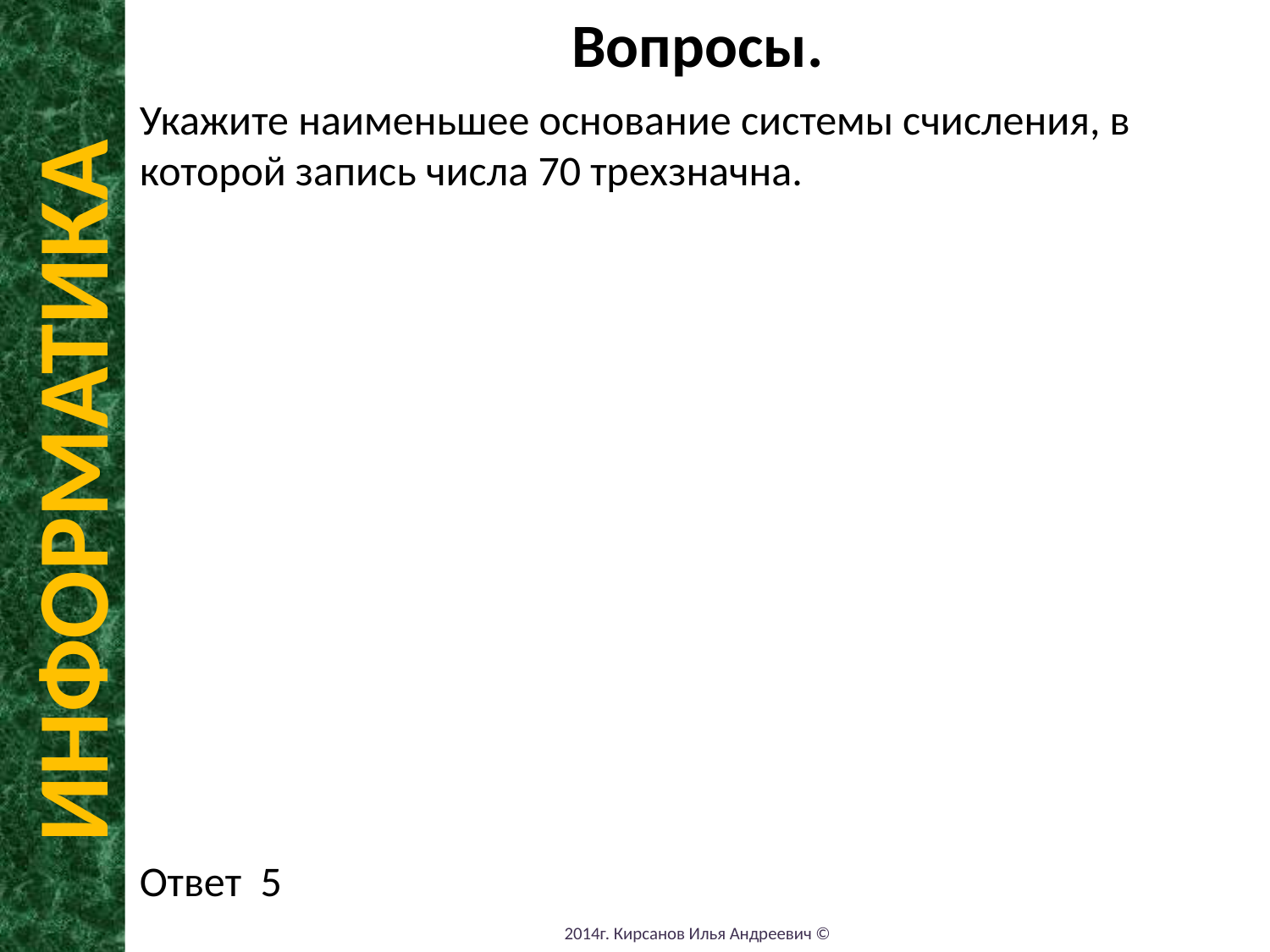

Вопросы.

Укажите наименьшее основание системы счисления, в которой запись числа 70 трехзначна.

Ответ  5

ИНФОРМАТИКА
2014г. Кирсанов Илья Андреевич ©